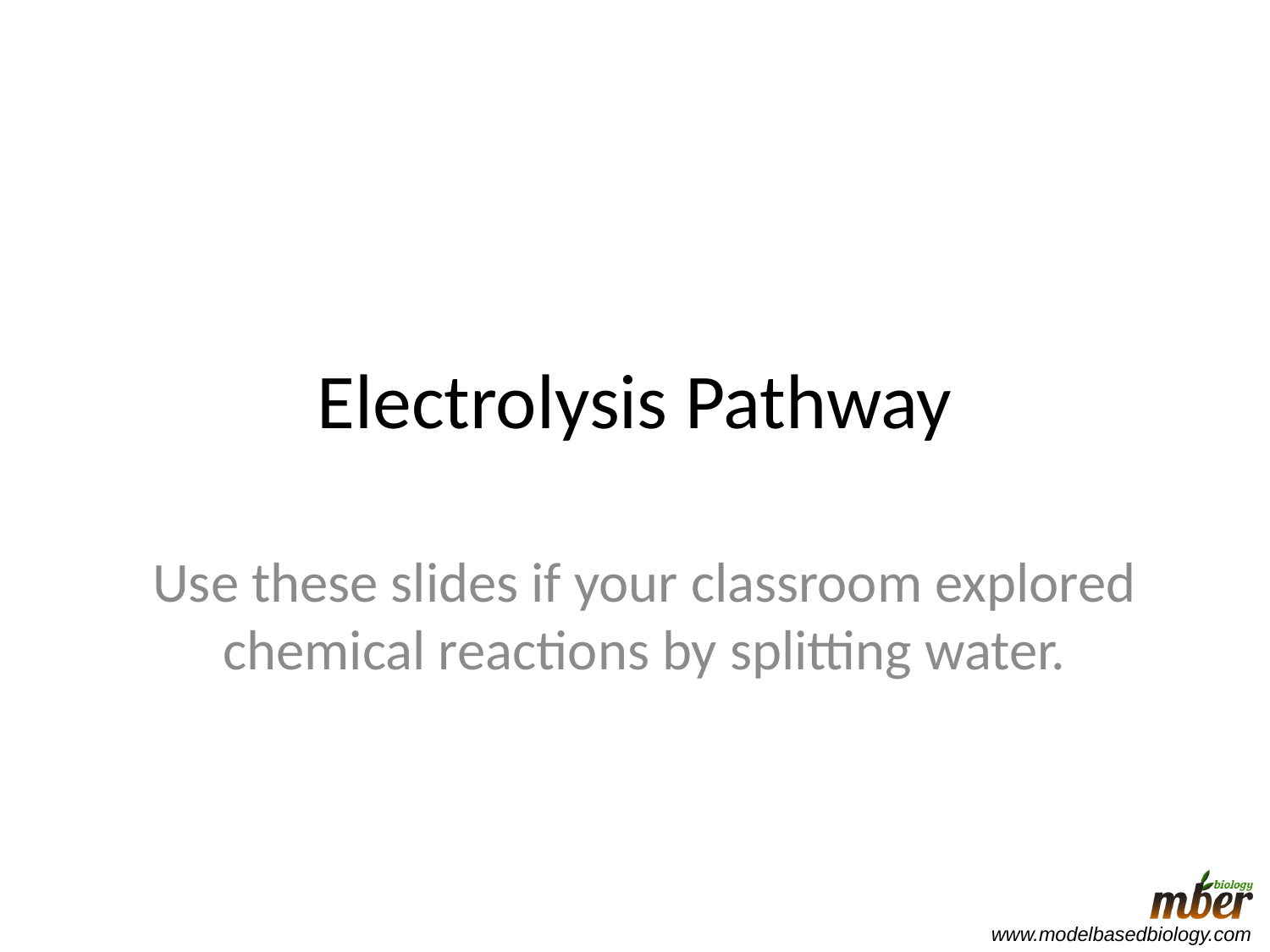

# Electrolysis Pathway
Use these slides if your classroom explored chemical reactions by splitting water.